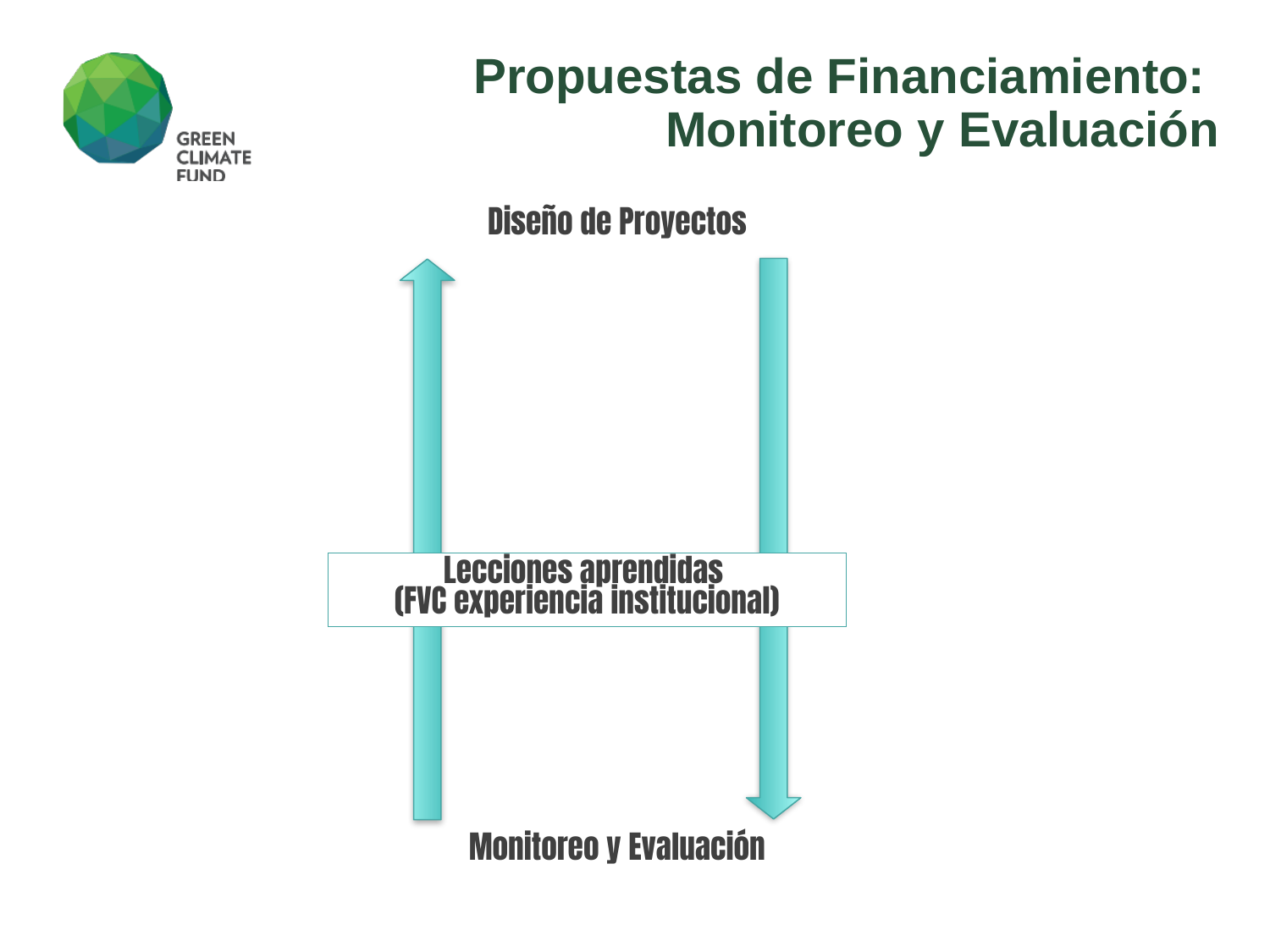

Propuestas de Financiamiento:
Monitoreo y Evaluación
Diseño de Proyectos

Lecciones aprendidas
(FVC experiencia institucional)
Monitoreo y Evaluación